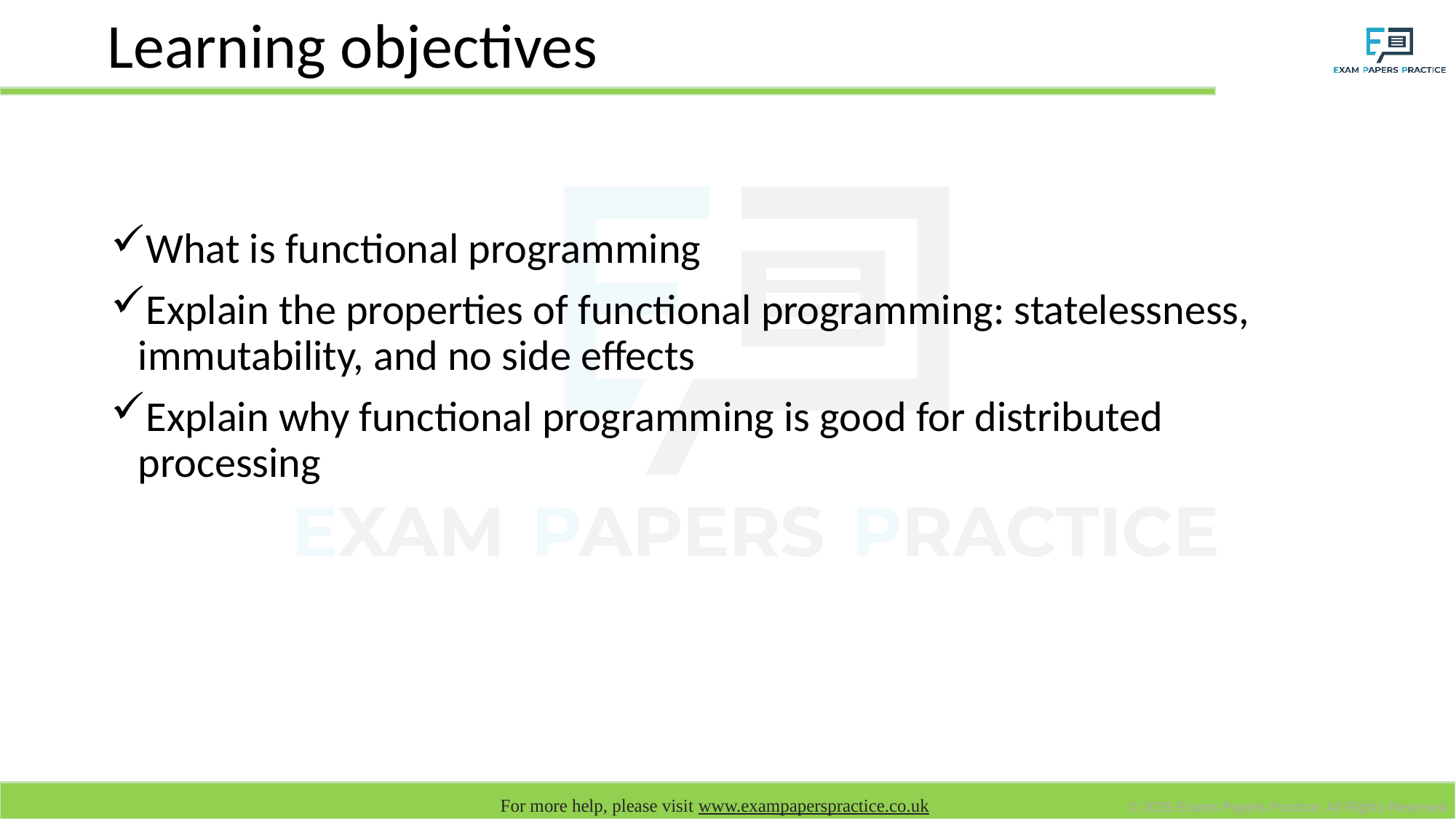

# Learning objectives
What is functional programming
Explain the properties of functional programming: statelessness, immutability, and no side effects
Explain why functional programming is good for distributed processing